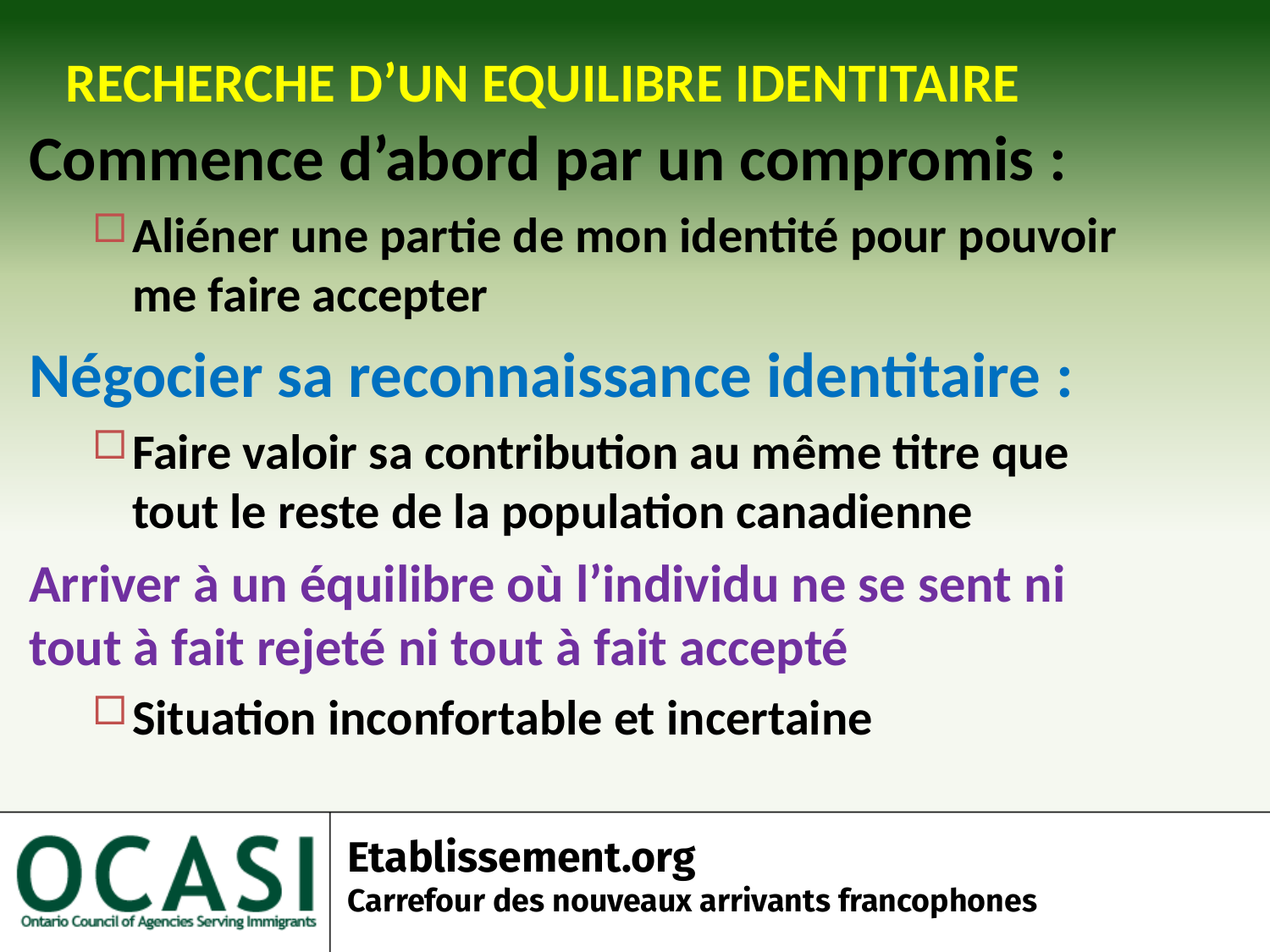

RECHERCHE D’UN EQUILIBRE IDENTITAIRE
Commence d’abord par un compromis :
Aliéner une partie de mon identité pour pouvoir me faire accepter
Négocier sa reconnaissance identitaire :
Faire valoir sa contribution au même titre que tout le reste de la population canadienne
Arriver à un équilibre où l’individu ne se sent ni  tout à fait rejeté ni tout à fait accepté
Situation inconfortable et incertaine
Etablissement.org
Carrefour des nouveaux arrivants francophones